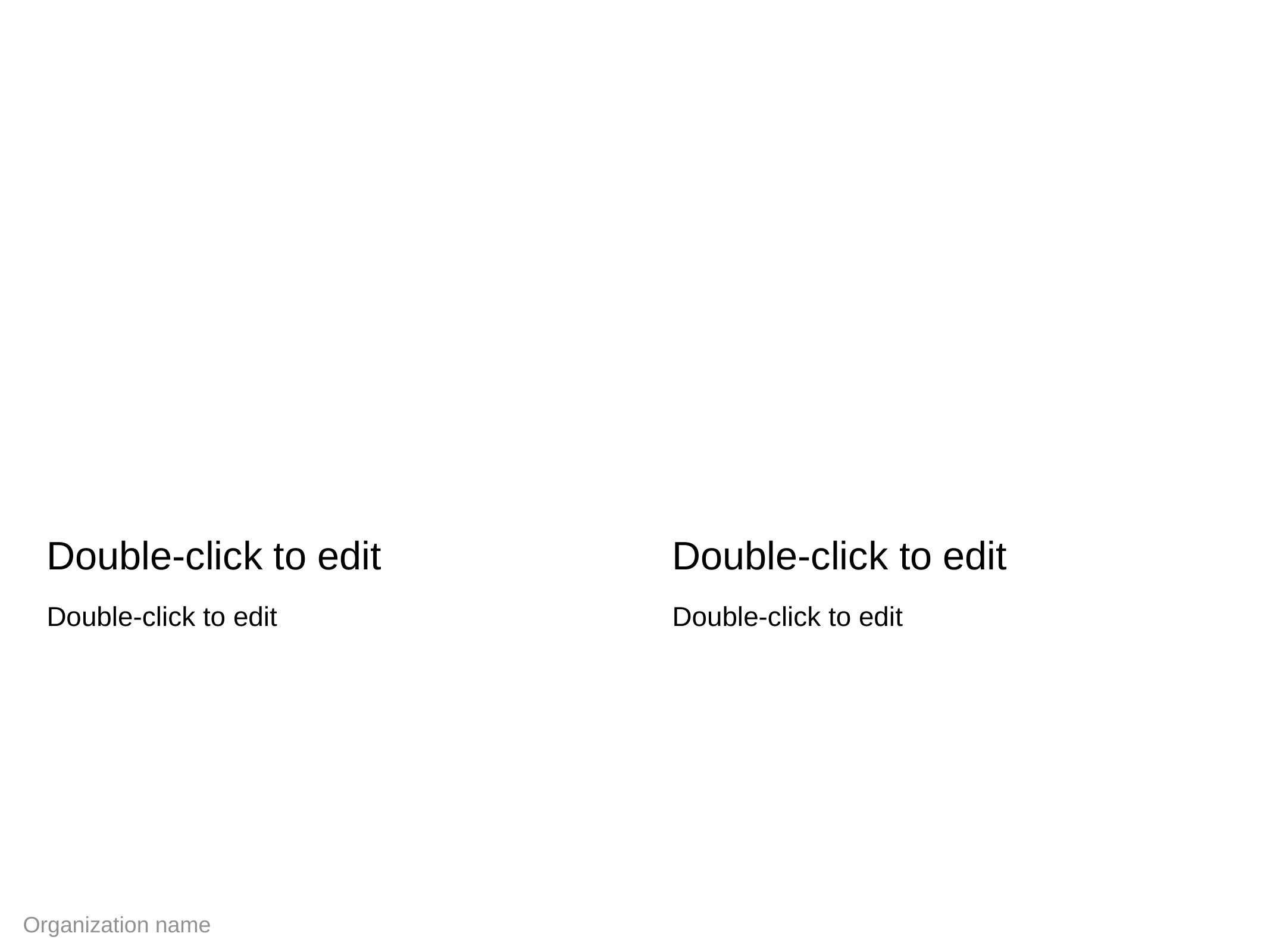

Double-click to edit
Double-click to edit
Double-click to edit
Double-click to edit

Organization name